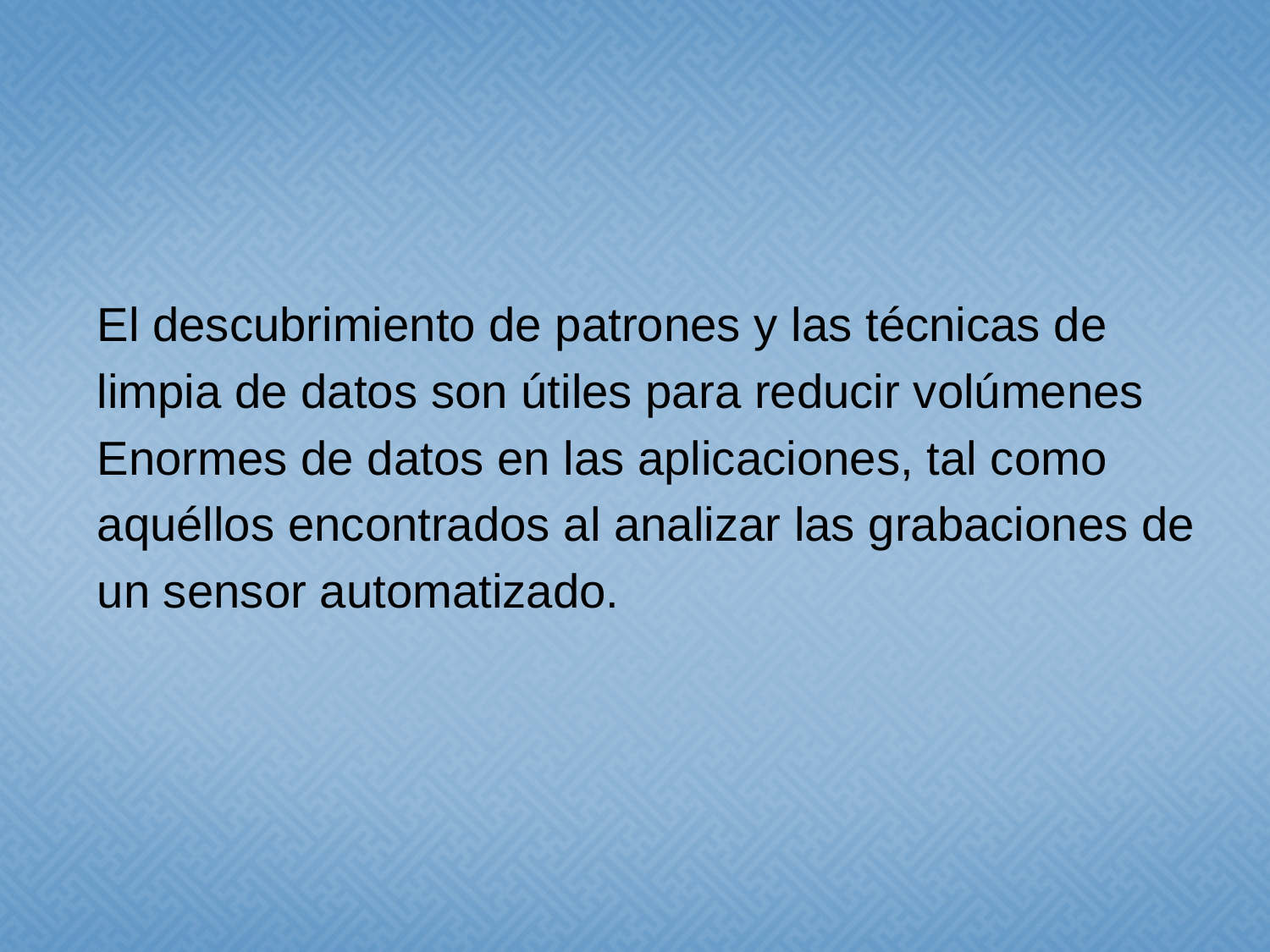

El descubrimiento de patrones y las técnicas de
limpia de datos son útiles para reducir volúmenes
Enormes de datos en las aplicaciones, tal como
aquéllos encontrados al analizar las grabaciones de
un sensor automatizado.